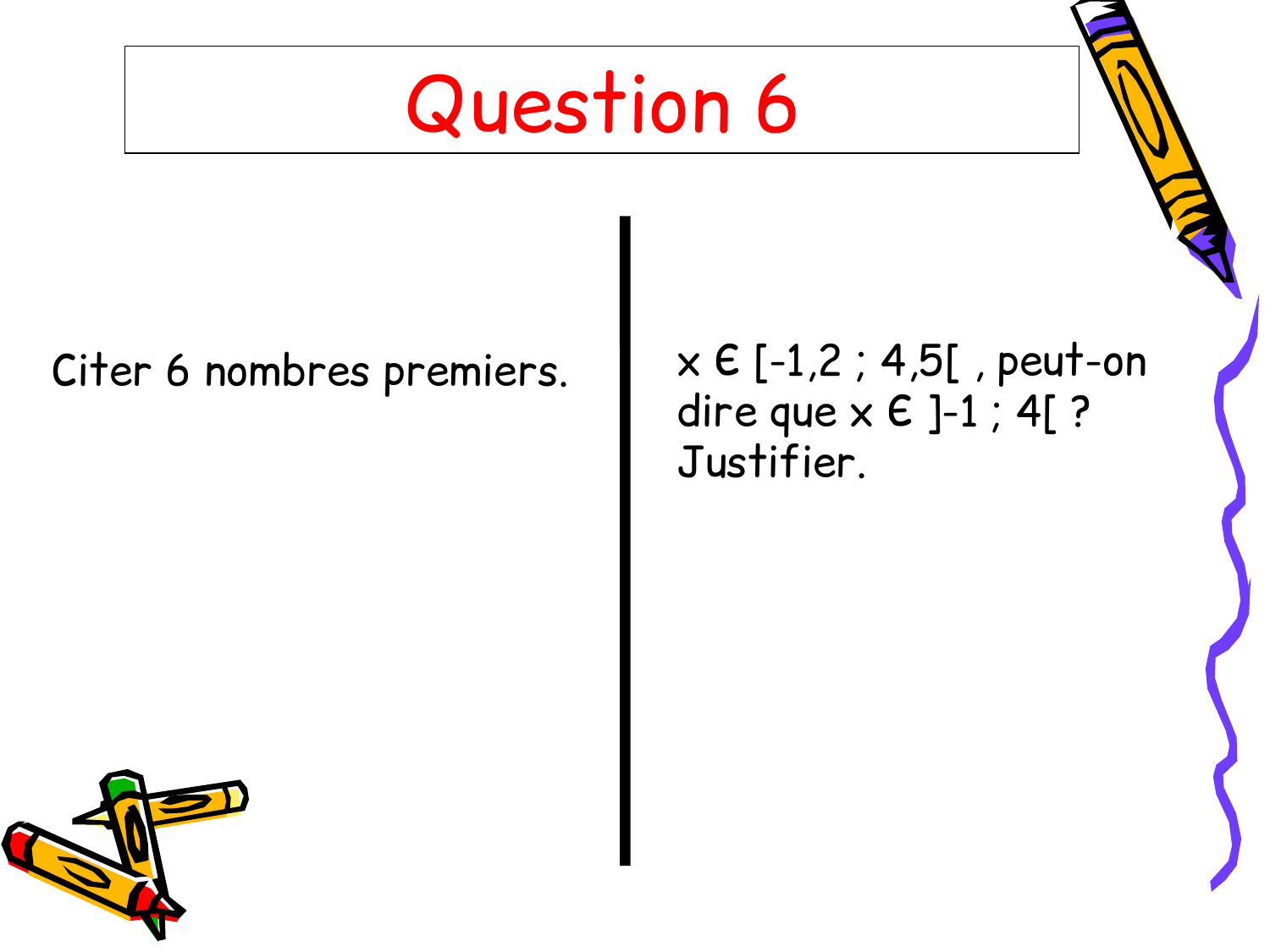

# Question 6

x Є [-1,2 ; 4,5[ , peut-on dire que x Є ]-1 ; 4[ ? Justifier.
Citer 6 nombres premiers.